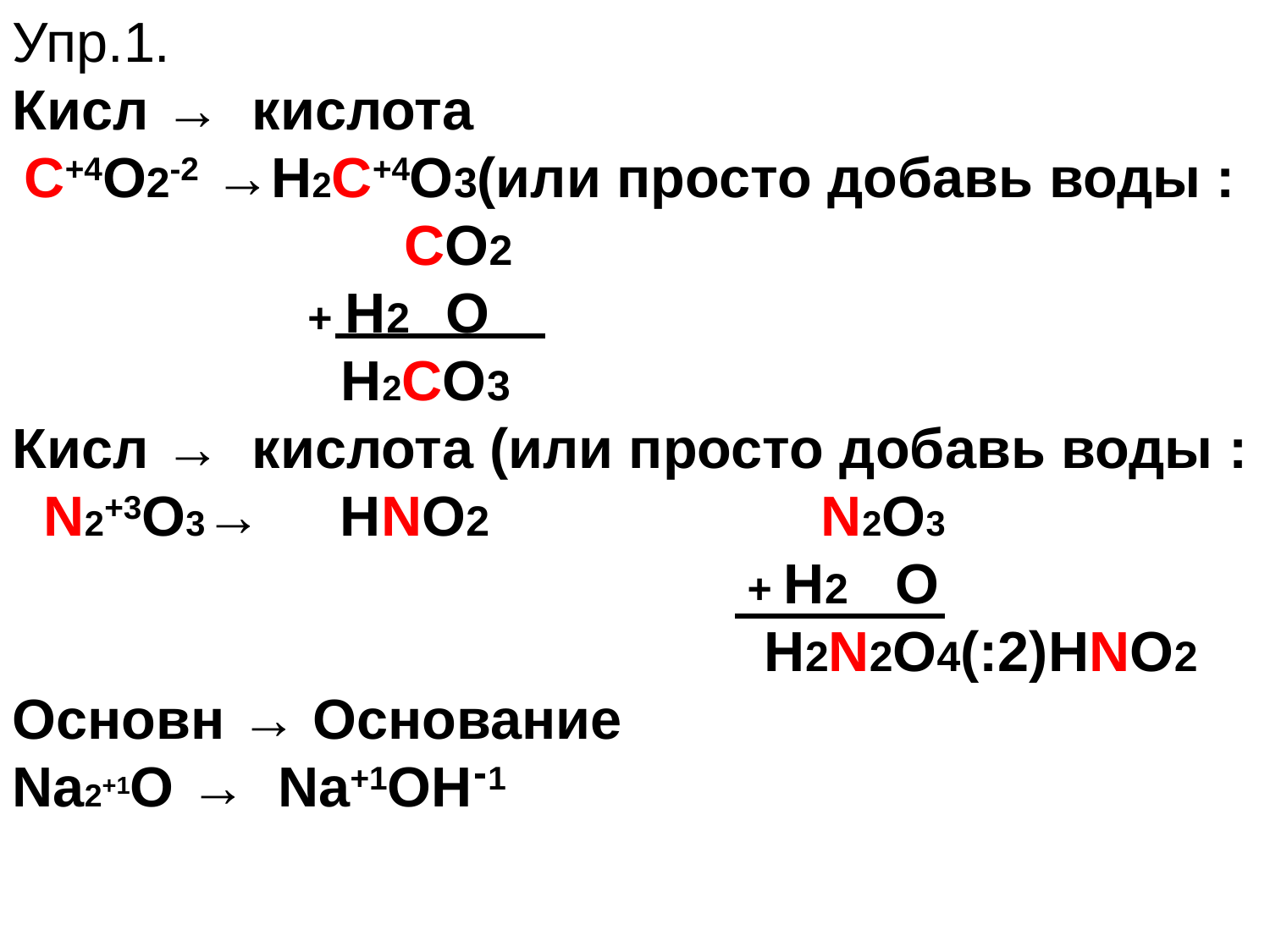

Упр.1.
Кисл →  кислота
 С+4O2-2 →Н2С+4О3(или просто добавь воды :
                         СO2
                         + Н2   О
                     Н2СО3
Кисл →  кислота (или просто добавь воды :
  N2+3O3→     НNО2                            N2O3
                                                              + Н2    О
                                                Н2N2О4(:2)НNО2
Основн → Основание
Na2+1O →  Na+1OH 1